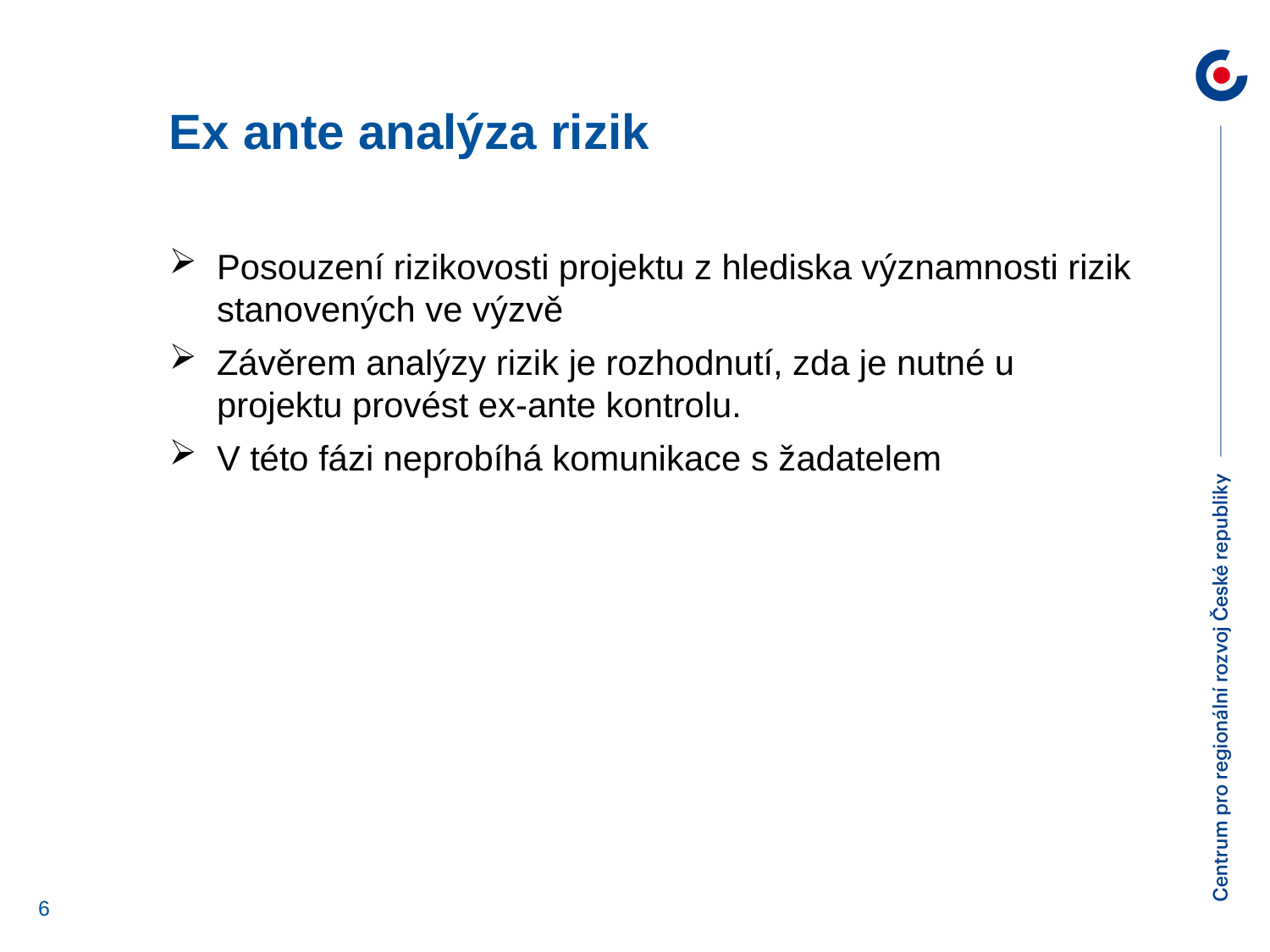

Ex ante analýza rizik
Posouzení rizikovosti projektu z hlediska významnosti rizik stanovených ve výzvě
Závěrem analýzy rizik je rozhodnutí, zda je nutné u projektu provést ex-ante kontrolu.
V této fázi neprobíhá komunikace s žadatelem

6